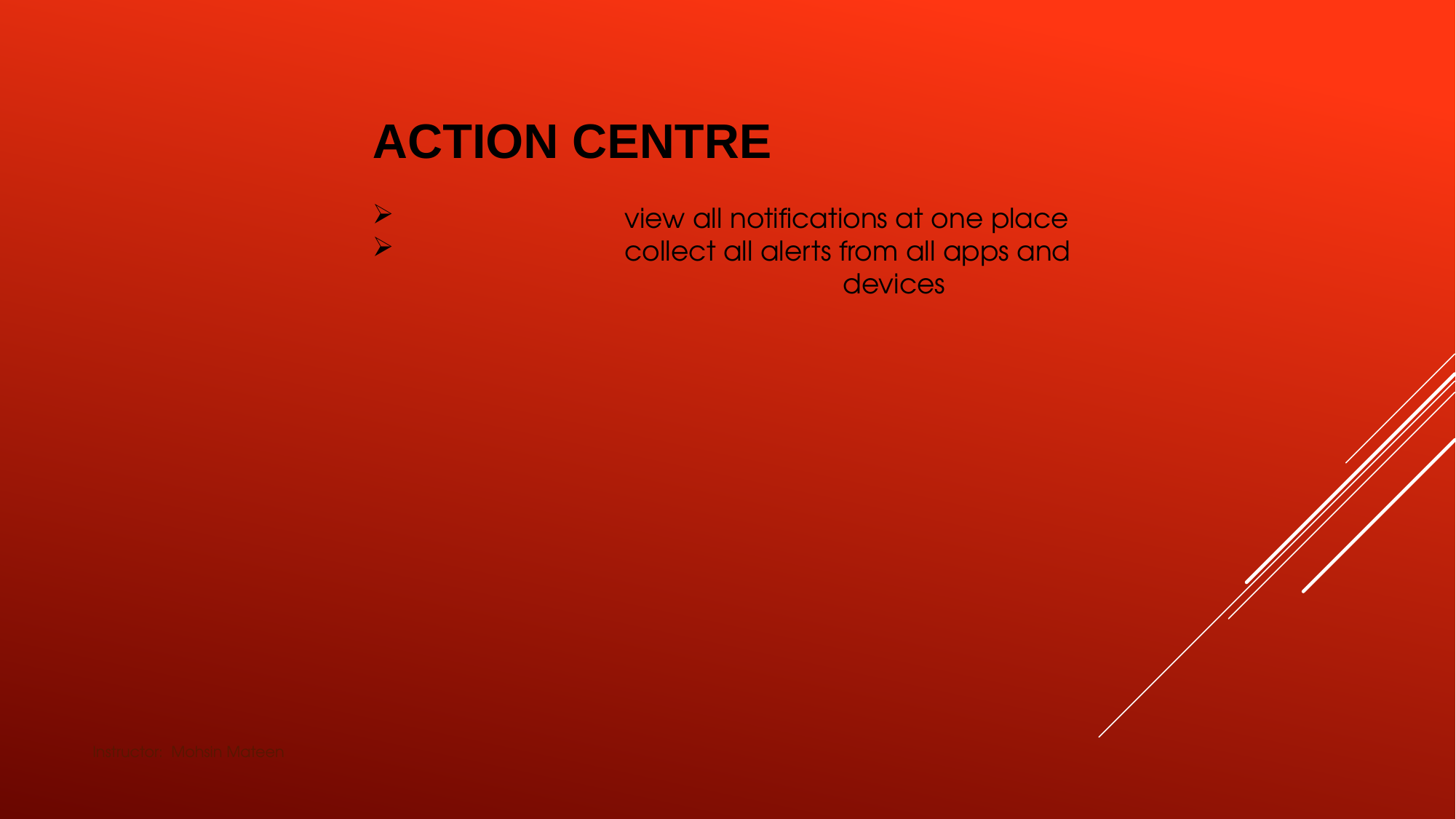

ACTION CENTRE

		view all notifications at one place
 		collect all alerts from all apps and               				devices

Instructor:  Mohsin Mateen